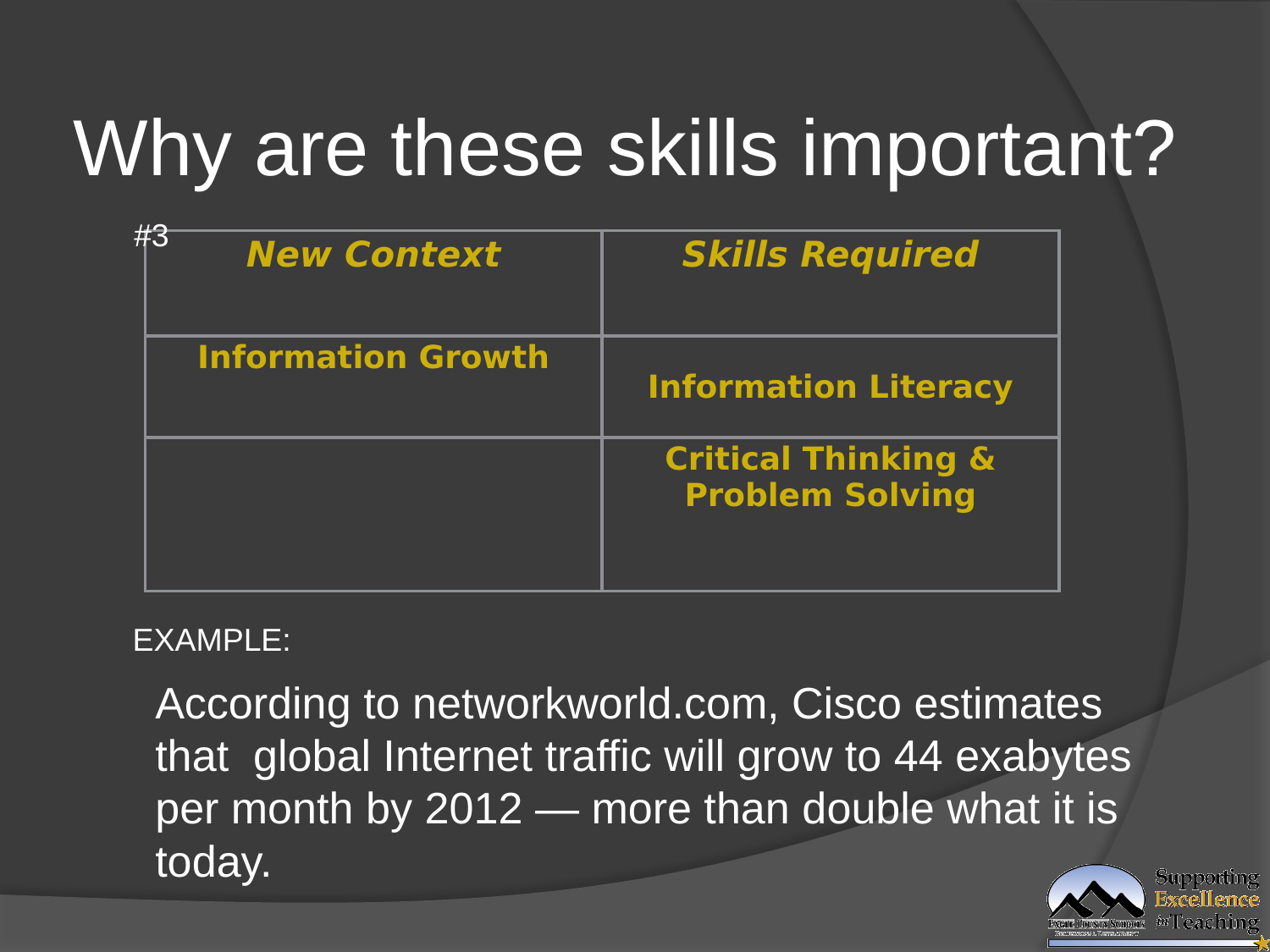

# Why are these skills important?
#3
| New Context | Skills Required |
| --- | --- |
| Information Growth | Information Literacy |
|  | Critical Thinking & Problem Solving |
EXAMPLE:
According to networkworld.com, Cisco estimates that  global Internet traffic will grow to 44 exabytes per month by 2012 — more than double what it is today.